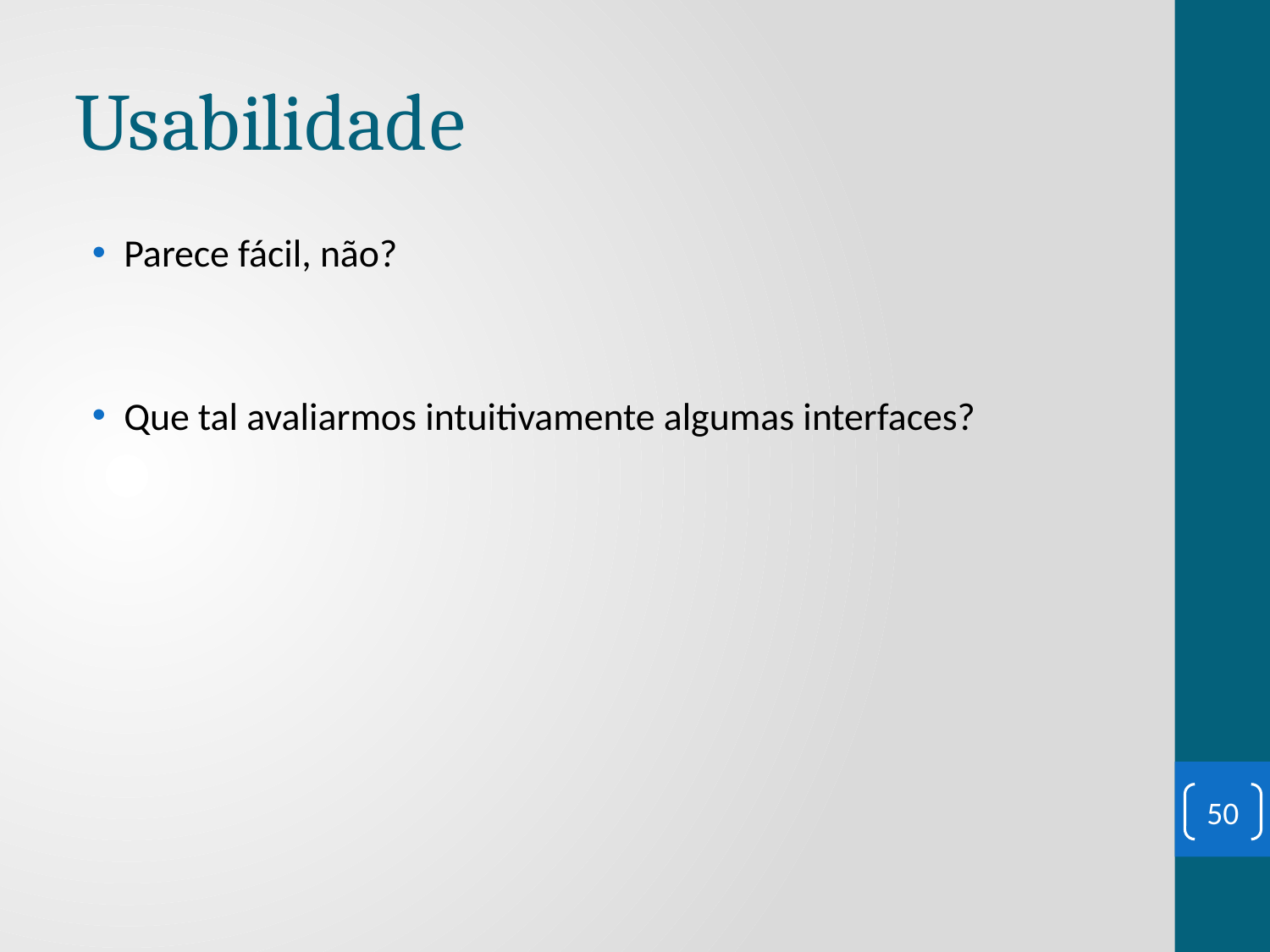

# Usabilidade
Parece fácil, não?

Que tal avaliarmos intuitivamente algumas interfaces?
50